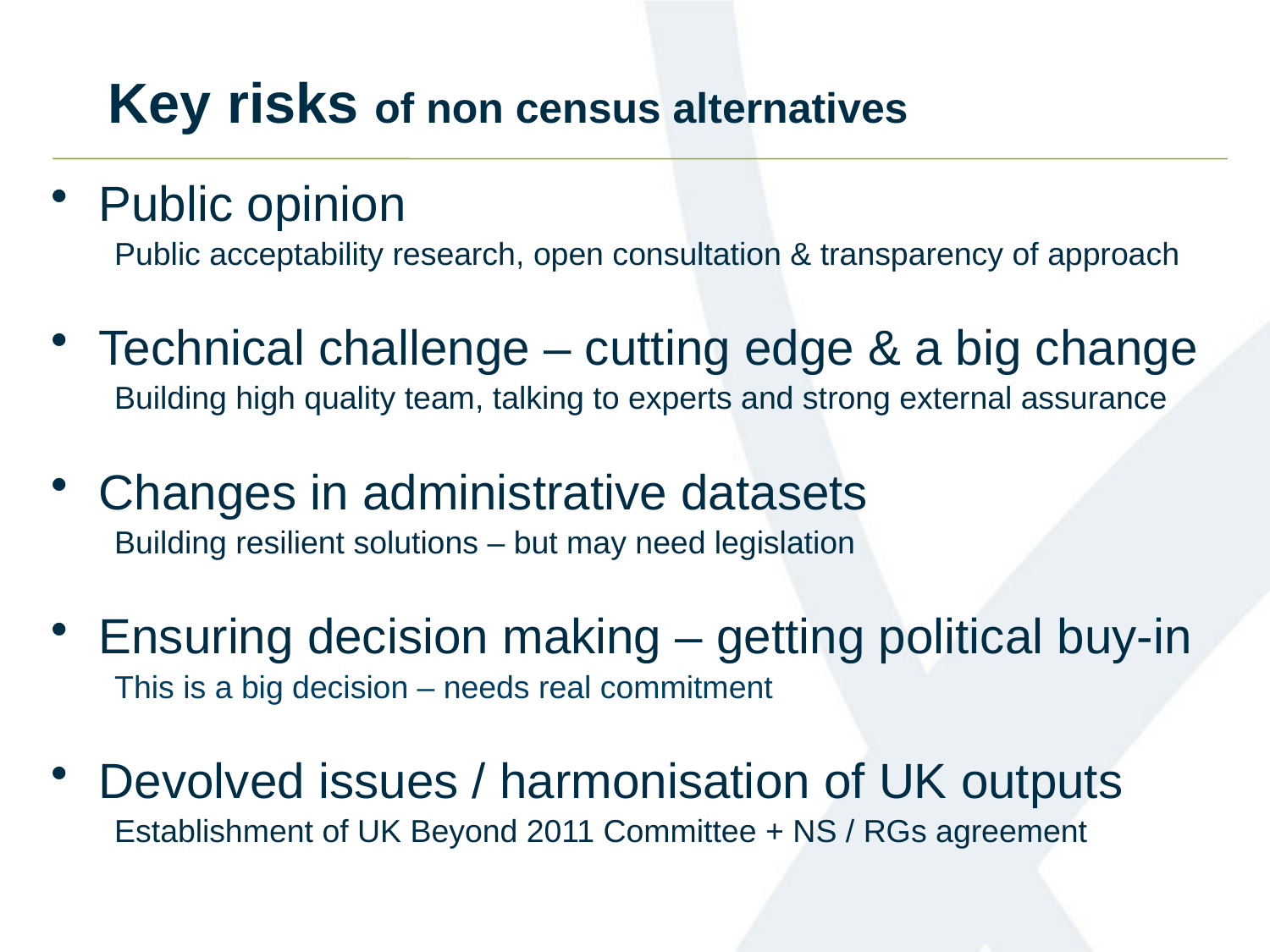

# Key risks of non census alternatives
Public opinion
Public acceptability research, open consultation & transparency of approach

Technical challenge – cutting edge & a big change
Building high quality team, talking to experts and strong external assurance

Changes in administrative datasets
Building resilient solutions – but may need legislation

Ensuring decision making – getting political buy-in
This is a big decision – needs real commitment

Devolved issues / harmonisation of UK outputs
Establishment of UK Beyond 2011 Committee + NS / RGs agreement